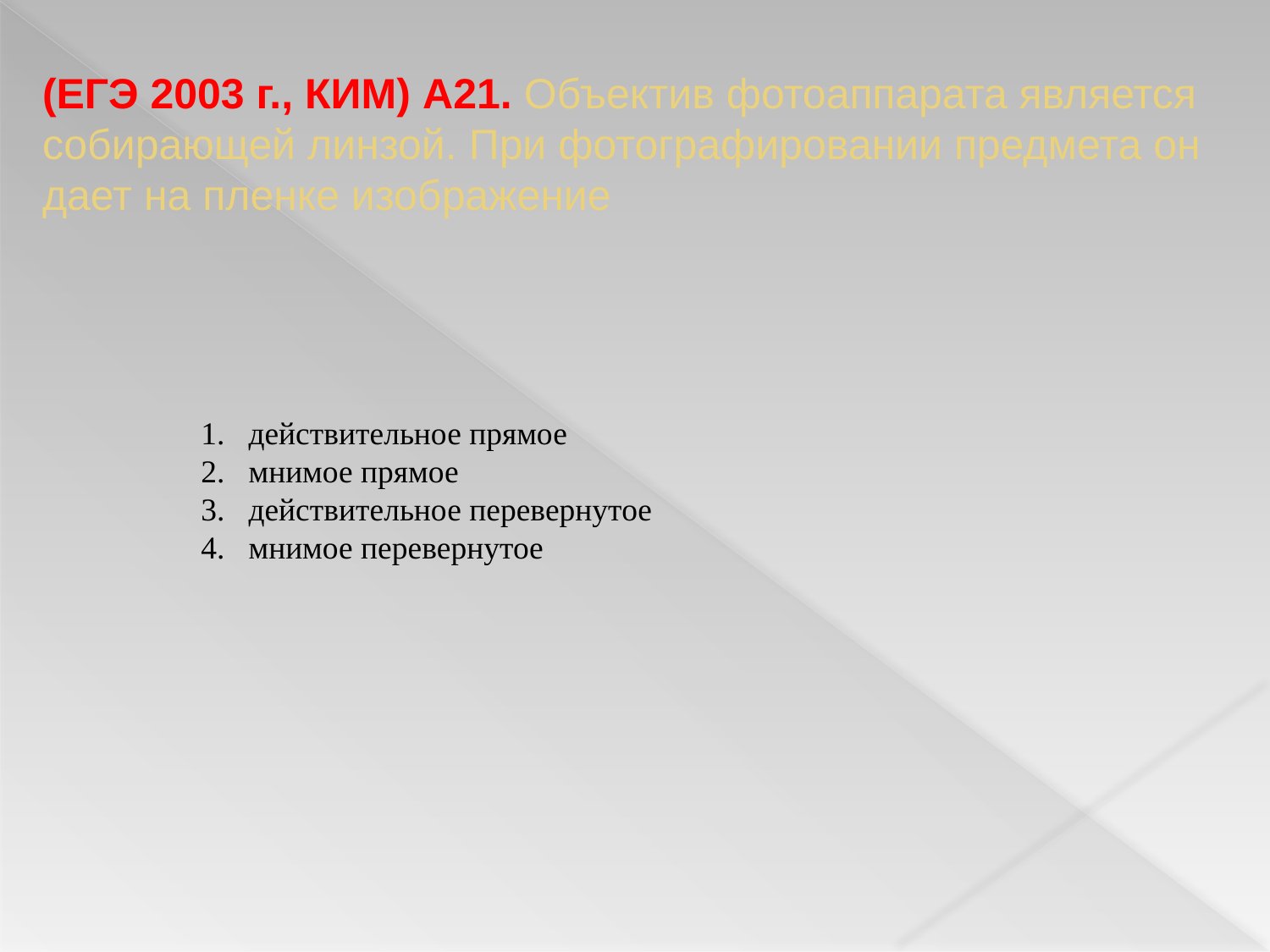

# (ЕГЭ 2003 г., КИМ) А21. Объектив фотоаппарата является собирающей линзой. При фотографировании предмета он дает на пленке изображение
действительное прямое
мнимое прямое
действительное перевернутое
мнимое перевернутое